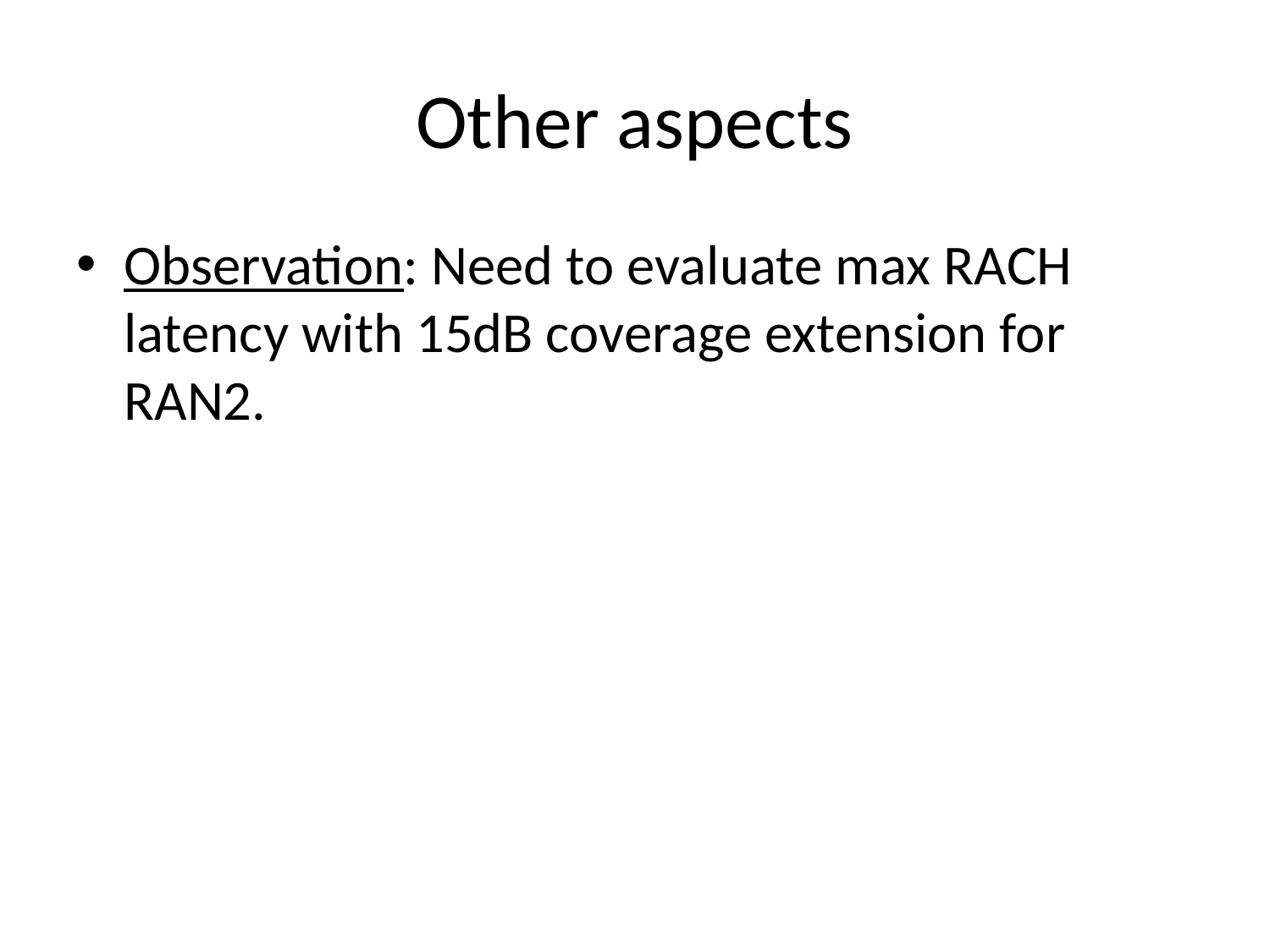

# Other aspects
Observation: Need to evaluate max RACH latency with 15dB coverage extension for RAN2.